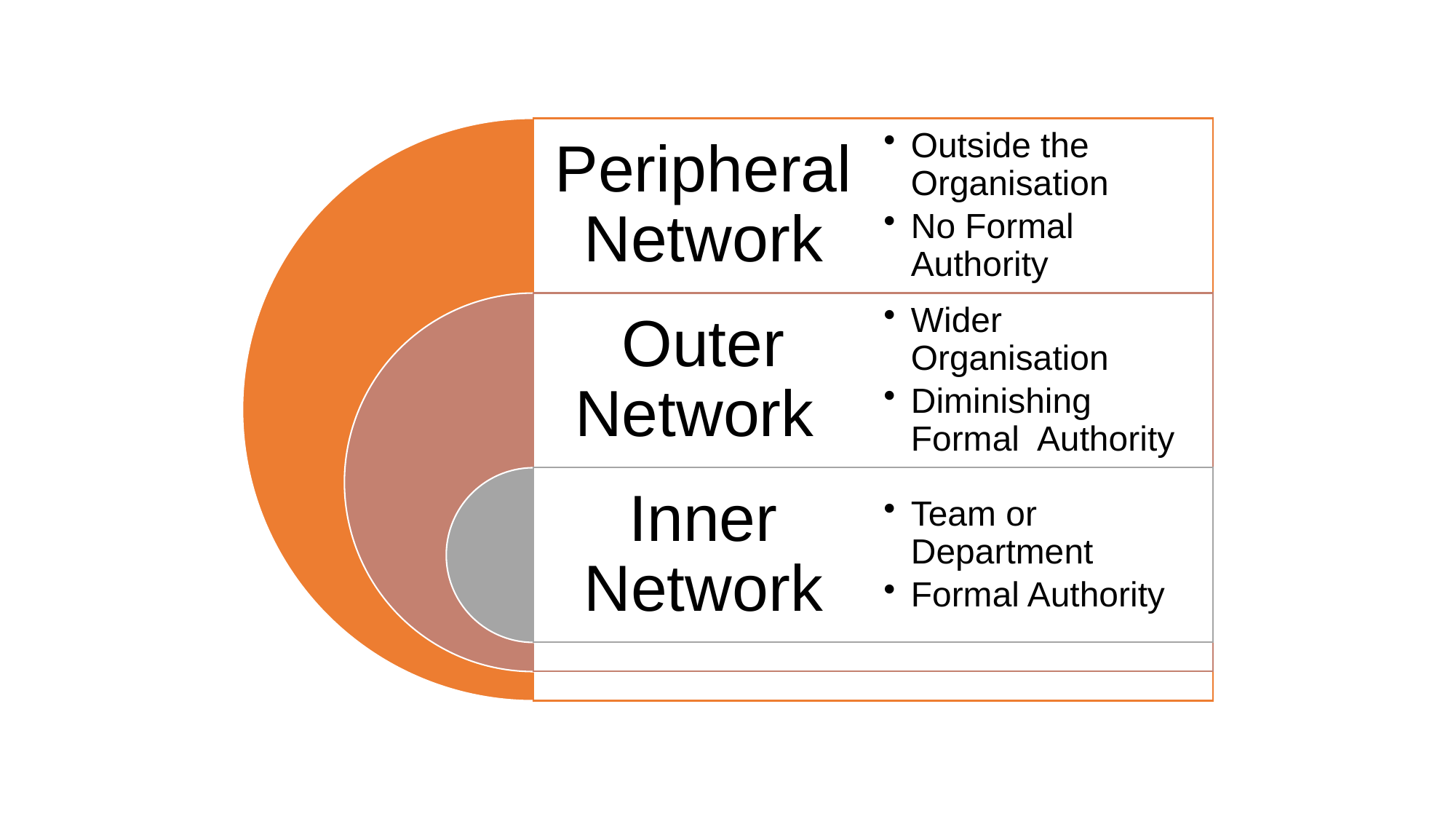

Peripheral Network
Outer Network
Inner Network
Outside the Organisation
No Formal Authority
Wider Organisation
Diminishing Formal  Authority
Team or Department
Formal Authority